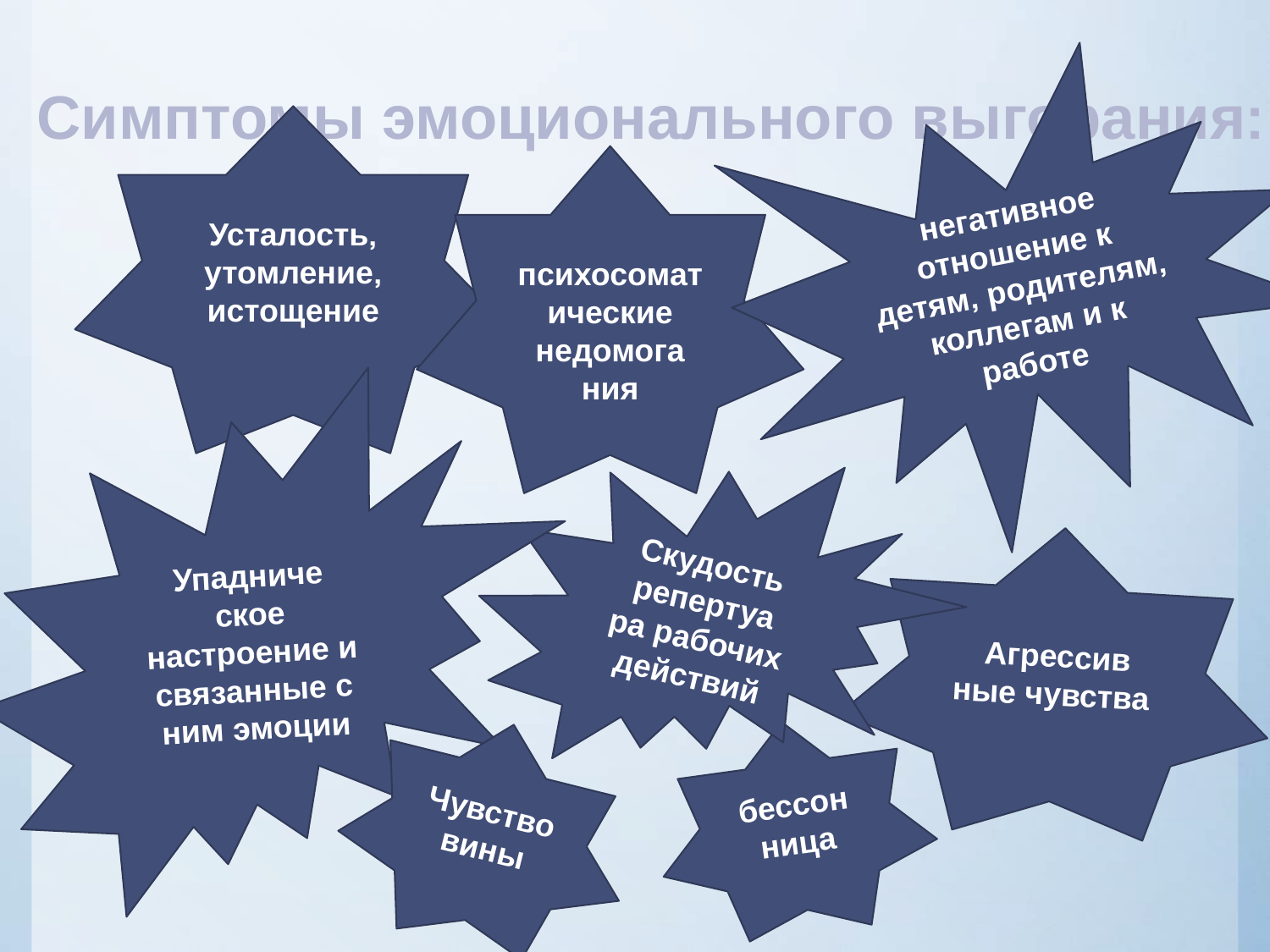

# Симптомы эмоционального выгорания:
негативное отношение к детям, родителям, коллегам и к работе
Усталость, утомление, истощение

психосоматические недомога
ния
Упадниче
ское настроение и связанные с ним эмоции
Скудость
репертуа
ра рабочих действий
Агрессив
ные чувства
бессонница
Чувство вины